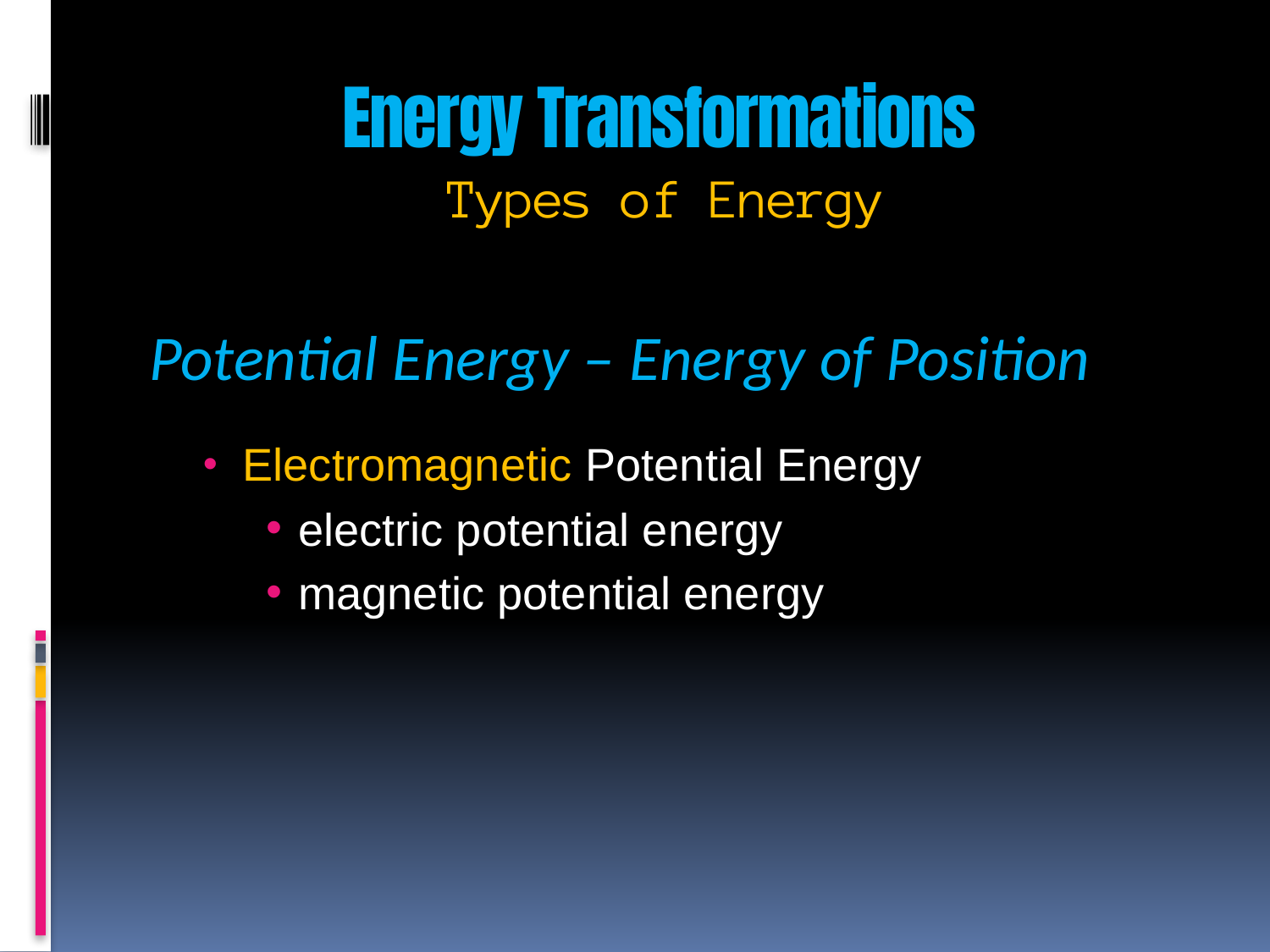

# Energy Transformations Types of Energy

Potential Energy – Energy of Position

Electromagnetic Potential Energy
electric potential energy
magnetic potential energy